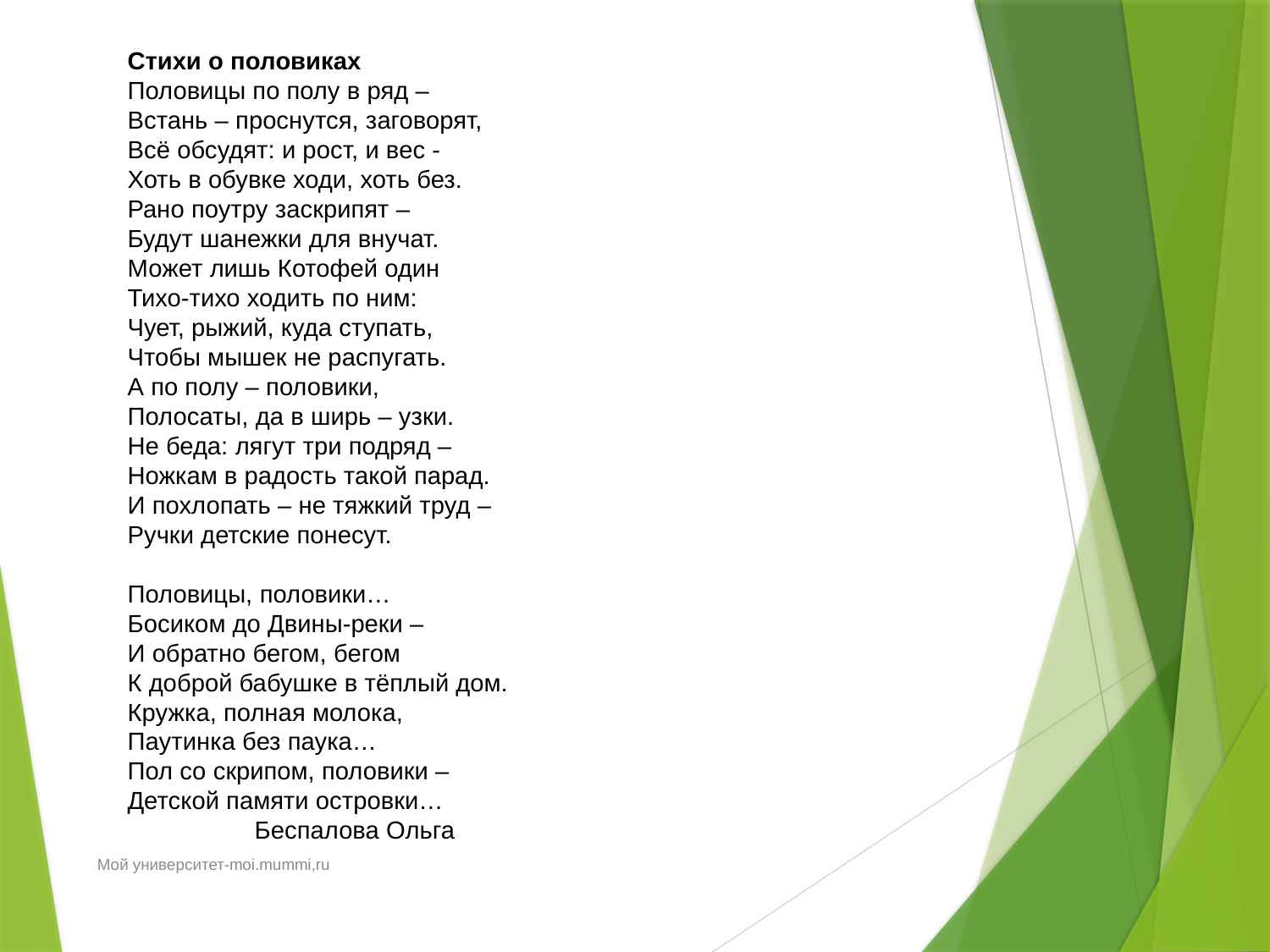

Стихи о половиках
Половицы по полу в ряд –
Встань – проснутся, заговорят,
Всё обсудят: и рост, и вес -
Хоть в обувке ходи, хоть без.
Рано поутру заскрипят –
Будут шанежки для внучат.
Может лишь Котофей один
Тихо-тихо ходить по ним:
Чует, рыжий, куда ступать,
Чтобы мышек не распугать.
А по полу – половики,
Полосаты, да в ширь – узки.
Не беда: лягут три подряд –
Ножкам в радость такой парад.
И похлопать – не тяжкий труд –
Ручки детские понесут.

Половицы, половики…
Босиком до Двины-реки –
И обратно бегом, бегом
К доброй бабушке в тёплый дом.
Кружка, полная молока,
Паутинка без паука…
Пол со скрипом, половики –
Детской памяти островки…
	Беспалова Ольга
Мой университет-moi.mummi,ru